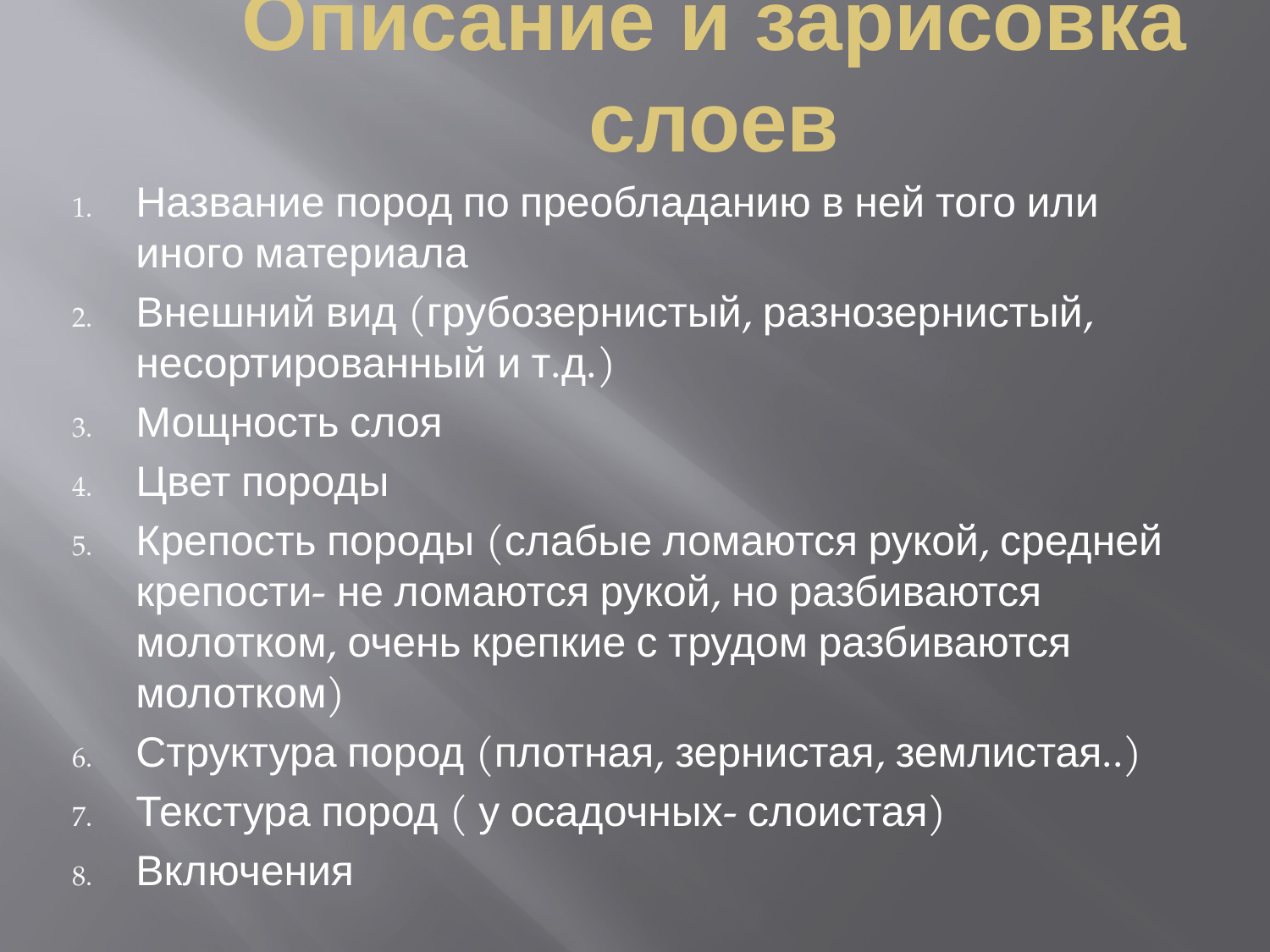

# Описание и зарисовка слоев
Название пород по преобладанию в ней того или иного материала
Внешний вид (грубозернистый, разнозернистый, несортированный и т.д.)
Мощность слоя
Цвет породы
Крепость породы (слабые ломаются рукой, средней крепости- не ломаются рукой, но разбиваются молотком, очень крепкие с трудом разбиваются  молотком)
Структура пород (плотная, зернистая, землистая..)
Текстура пород ( у осадочных- слоистая)
Включения